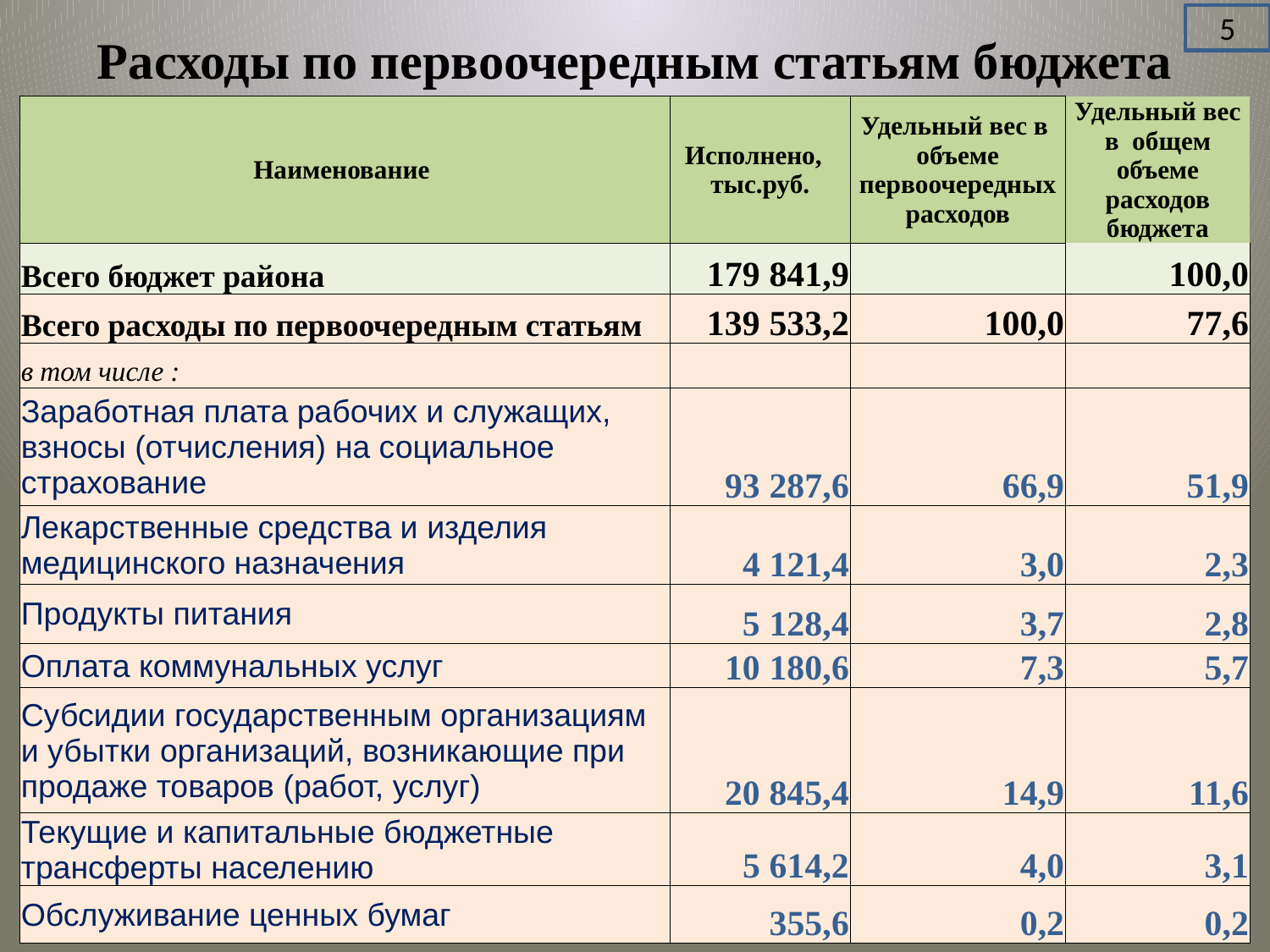

5
# Расходы по первоочередным статьям бюджета
| Наименование | Исполнено, тыс.руб. | Удельный вес в объеме первоочередных расходов | Удельный вес в общем объеме расходов бюджета |
| --- | --- | --- | --- |
| Всего бюджет района | 179 841,9 |  | 100,0 |
| Всего расходы по первоочередным статьям | 139 533,2 | 100,0 | 77,6 |
| в том числе : |  |  |  |
| Заработная плата рабочих и служащих, взносы (отчисления) на социальное страхование | 93 287,6 | 66,9 | 51,9 |
| Лекарственные средства и изделия медицинского назначения | 4 121,4 | 3,0 | 2,3 |
| Продукты питания | 5 128,4 | 3,7 | 2,8 |
| Оплата коммунальных услуг | 10 180,6 | 7,3 | 5,7 |
| Субсидии государственным организациям и убытки организаций, возникающие при продаже товаров (работ, услуг) | 20 845,4 | 14,9 | 11,6 |
| Текущие и капитальные бюджетные трансферты населению | 5 614,2 | 4,0 | 3,1 |
| Обслуживание ценных бумаг | 355,6 | 0,2 | 0,2 |